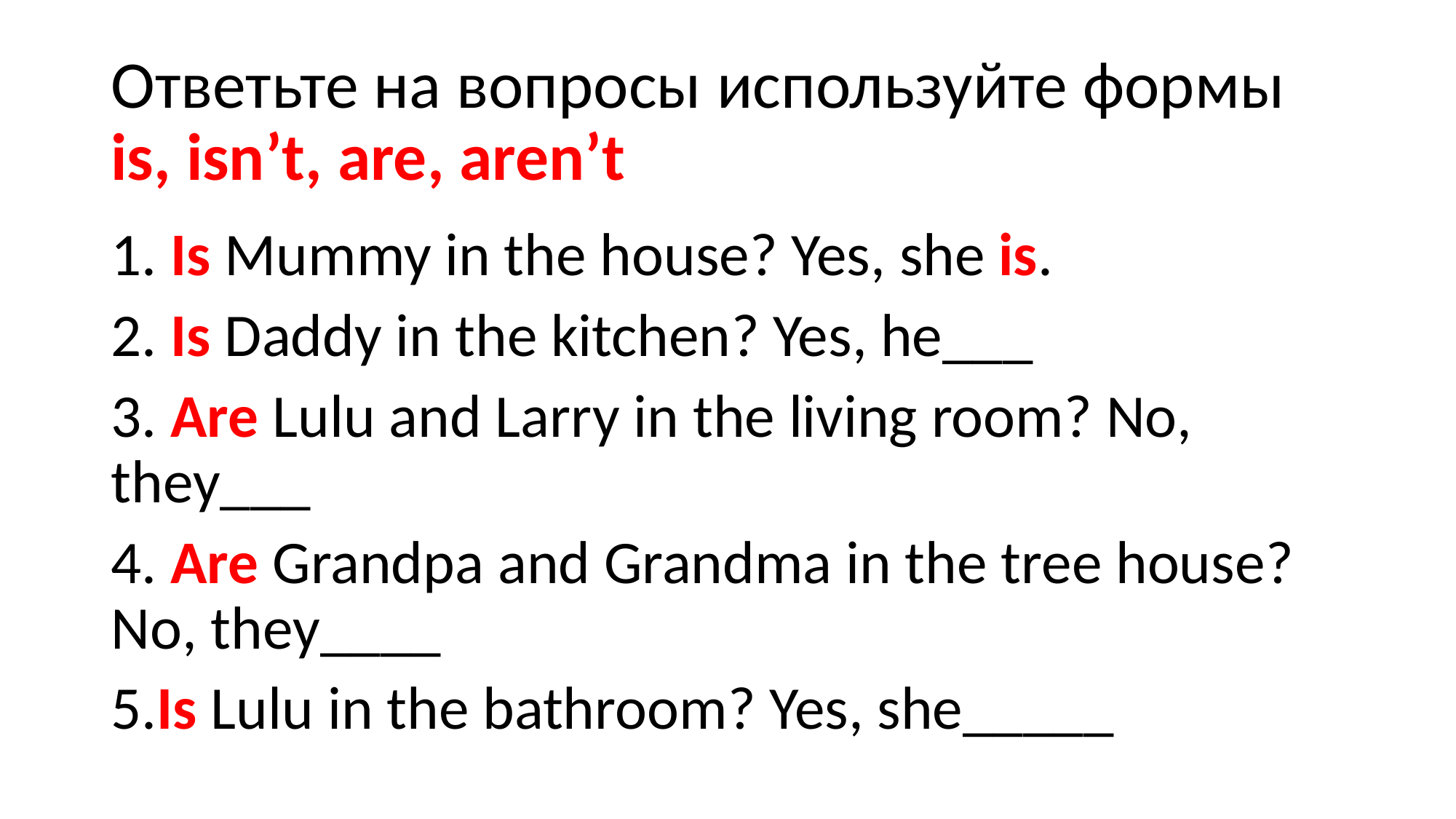

# Ответьте на вопросы используйте формы is, isn’t, are, aren’t
1. Is Mummy in the house? Yes, she is.
2. Is Daddy in the kitchen? Yes, he___
3. Are Lulu and Larry in the living room? No, they___
4. Are Grandpa and Grandma in the tree house? No, they____
5.Is Lulu in the bathroom? Yes, she_____